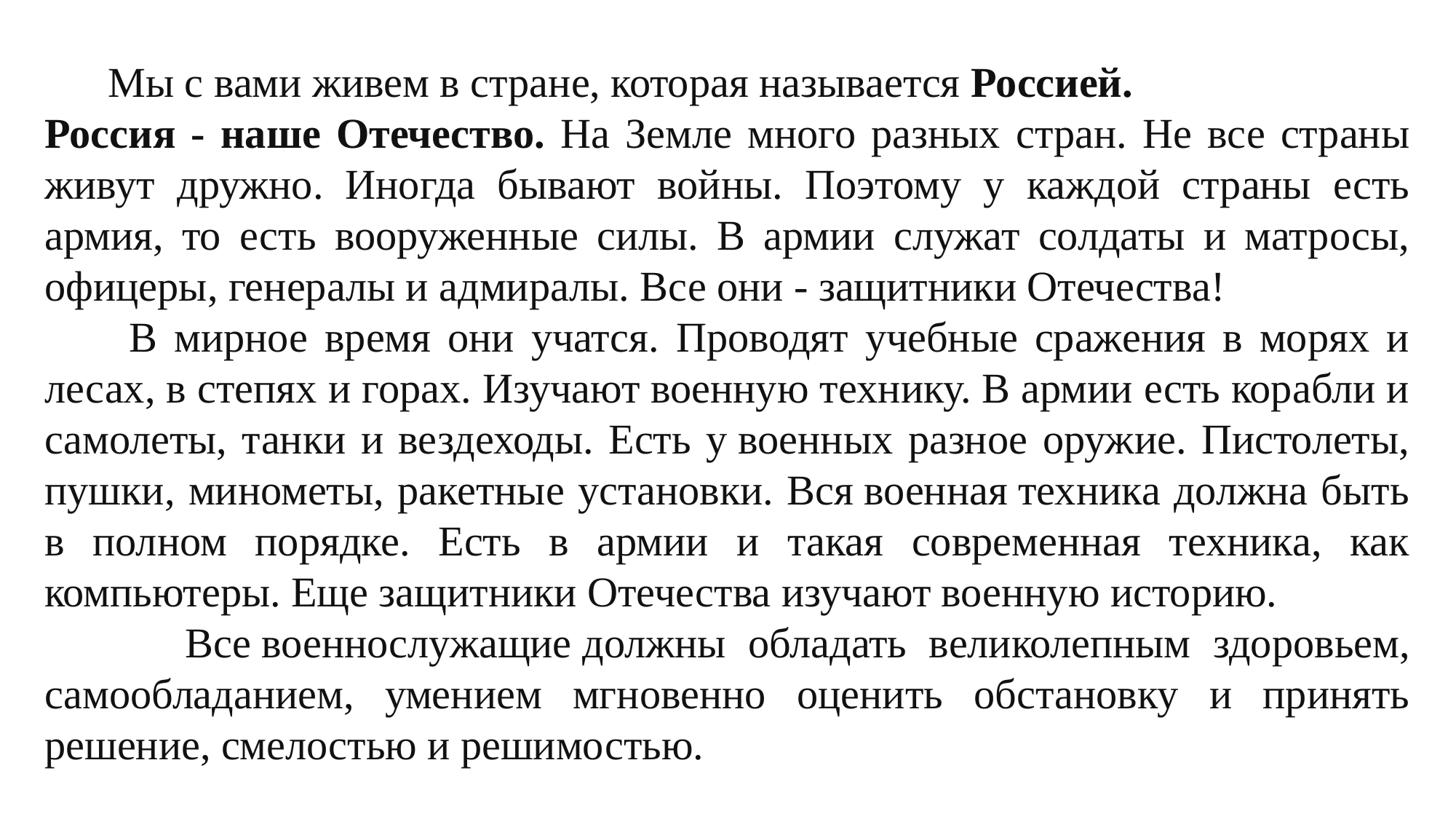

Мы с вами живем в стране, которая называется Россией.
Россия - наше Отечество. На Земле много разных стран. Не все страны живут дружно. Иногда бывают войны. Поэтому у каждой страны есть армия, то есть вооруженные силы. В армии служат солдаты и матросы, офицеры, генералы и адмиралы. Все они - защитники Отечества!
     В мирное время они учатся. Проводят учебные сражения в морях и лесах, в степях и горах. Изучают военную технику. В армии есть корабли и самолеты, танки и вездеходы. Есть у военных разное оружие. Пистолеты, пушки, минометы, ракетные установки. Вся военная техника должна быть в полном порядке. Есть в армии и такая современная техника, как компьютеры. Еще защитники Отечества изучают военную историю.
      Все военнослужащие должны обладать великолепным здоровьем, самообладанием, умением мгновенно оценить обстановку и принять решение, смелостью и решимостью.